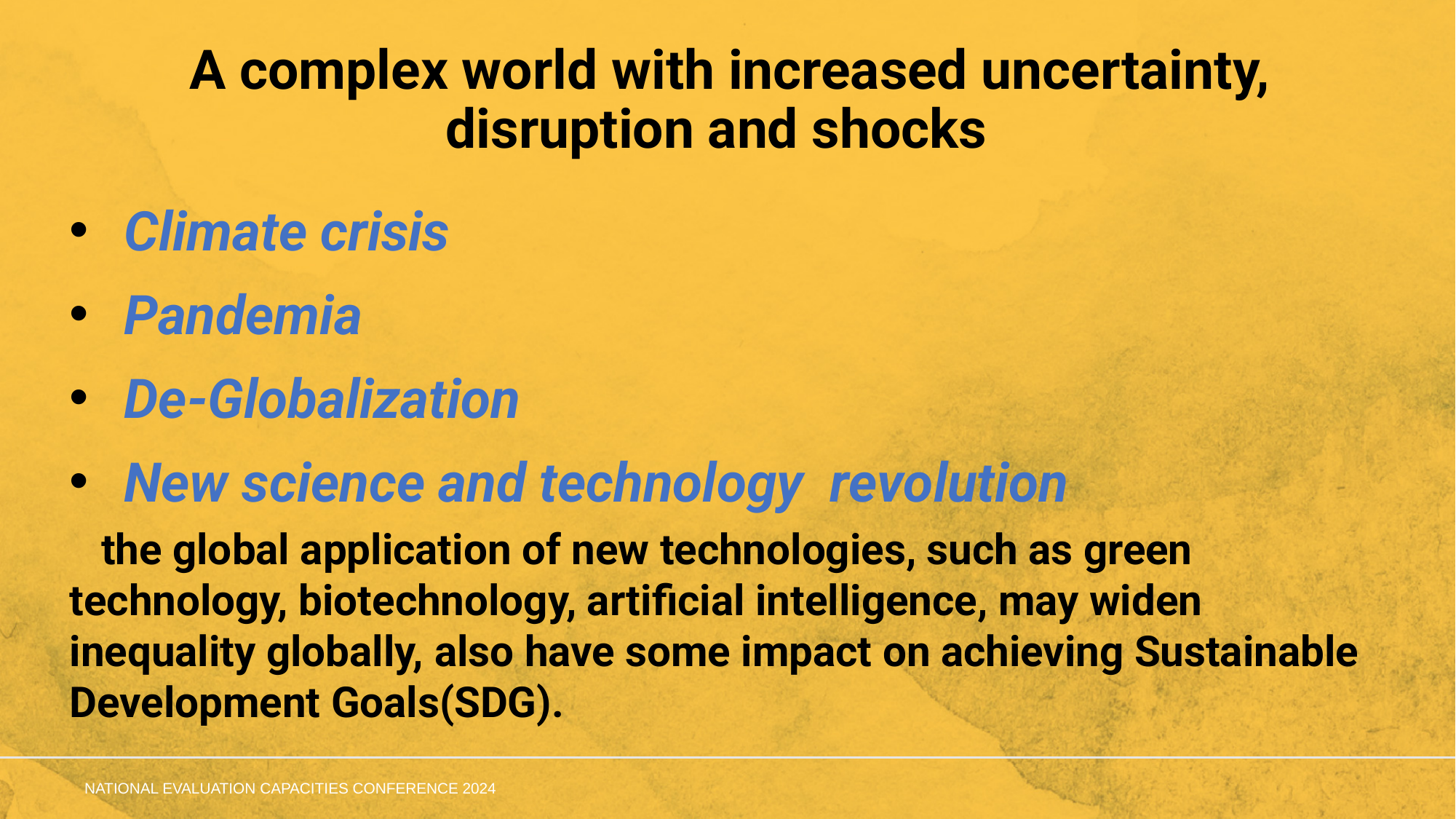

# A complex world with increased uncertainty, disruption and shocks
Climate crisis
Pandemia
De-Globalization
New science and technology  revolution
   the global application of new technologies, such as green technology, biotechnology, artificial intelligence, may widen inequality globally, also have some impact on achieving Sustainable Development Goals(SDG).